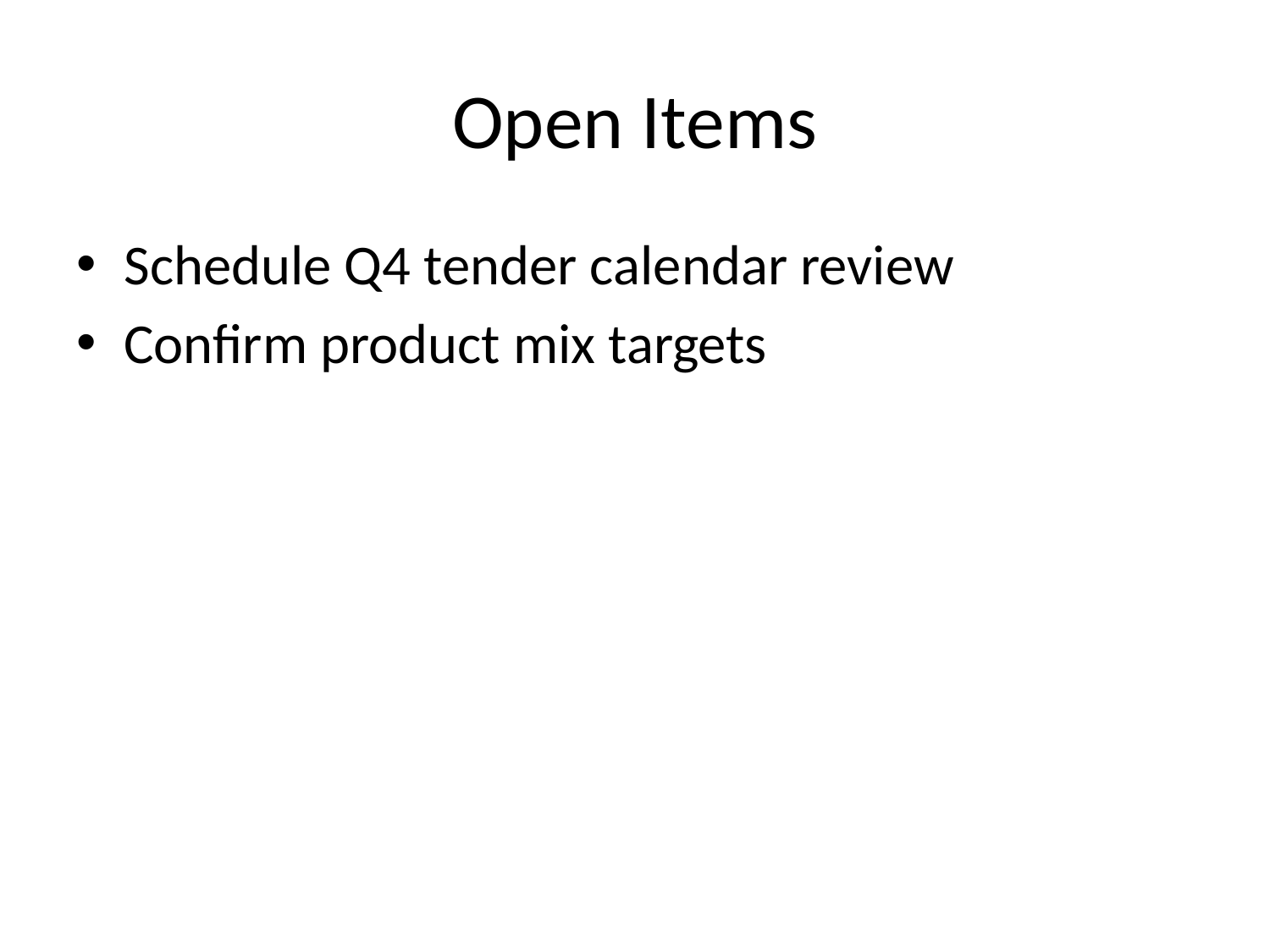

# Open Items
Schedule Q4 tender calendar review
Confirm product mix targets